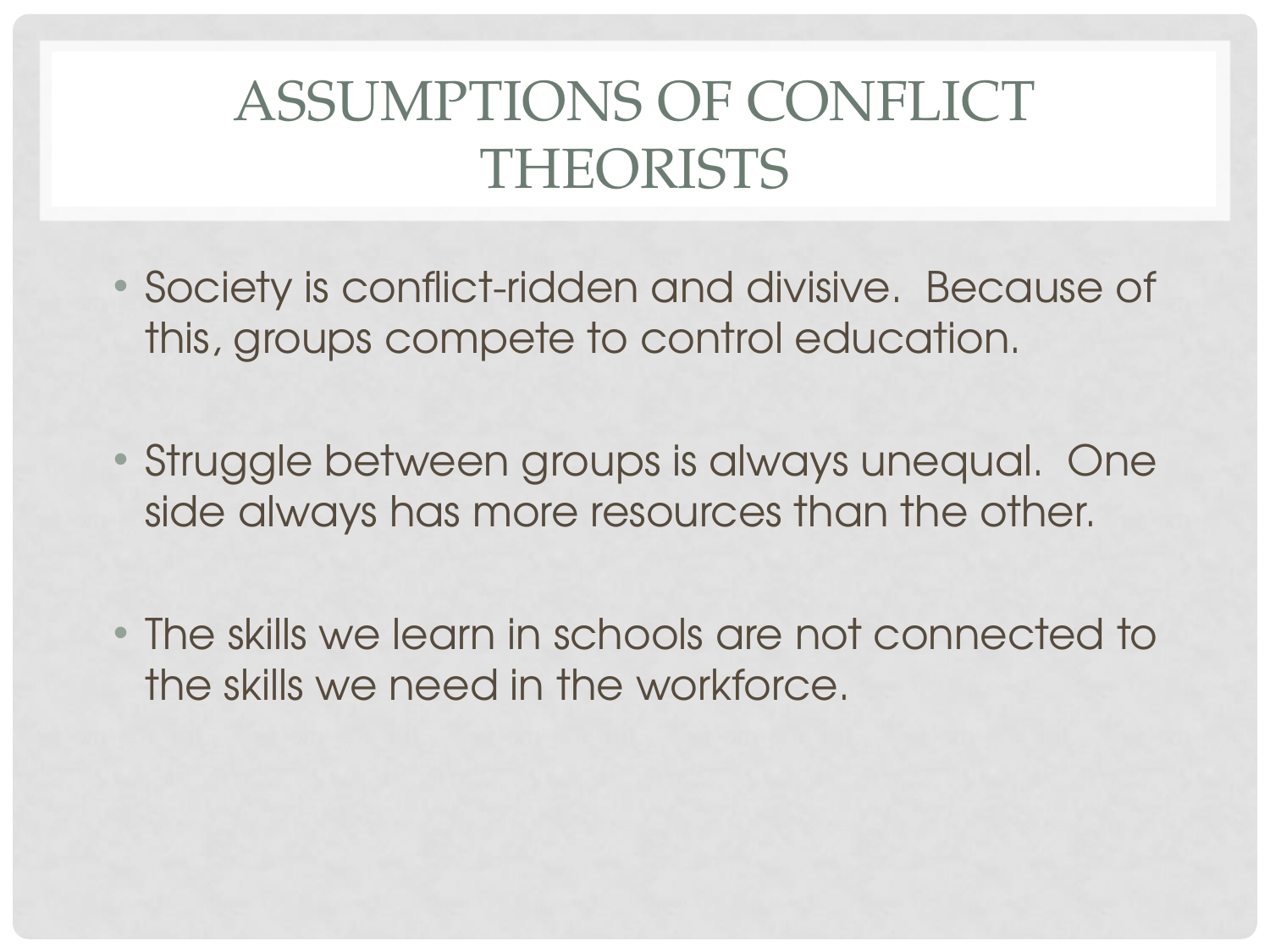

# ASSUMPTIONS OF CONFLICT THEORISTS
Society is conflict-ridden and divisive.  Because of this, groups compete to control education.

Struggle between groups is always unequal.  One side always has more resources than the other.

The skills we learn in schools are not connected to the skills we need in the workforce.